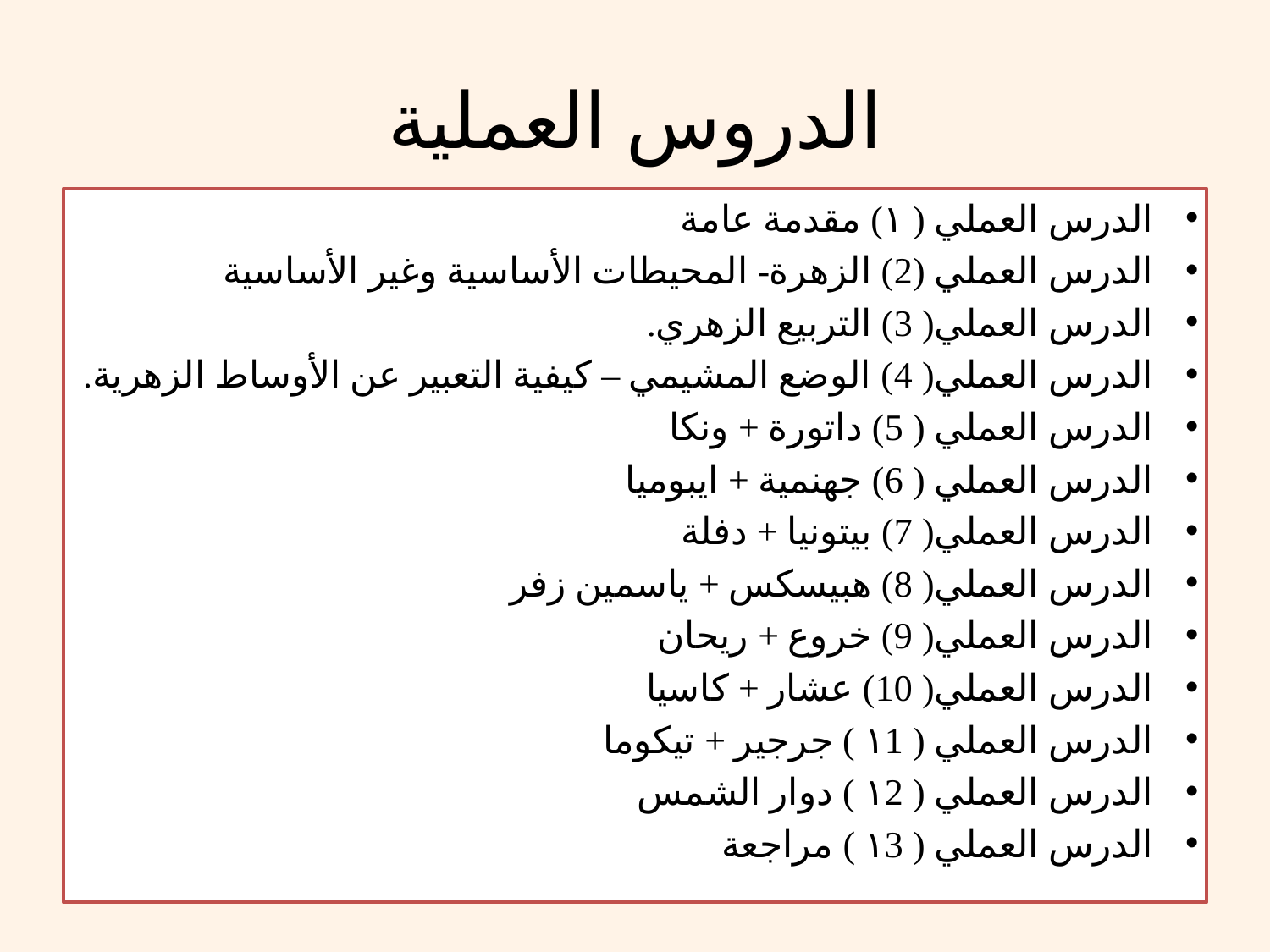

# الدروس العملية
الدرس العملي ( ١) مقدمة عامة
الدرس العملي (2) الزھرة- المحیطات الأساسیة وغیر الأساسیة
الدرس العملي( 3) التربیع الزھري.
الدرس العملي( 4) الوضع المشیمي – كیفیة التعبیر عن الأوساط الزھریة.
الدرس العملي ( 5) داتورة + ونكا
الدرس العملي ( 6) جھنمیة + ایبومیا
الدرس العملي( 7) بیتونیا + دفلة
الدرس العملي( 8) ھبیسكس + یاسمین زفر
الدرس العملي( 9) خروع + ریحان
الدرس العملي( 10) عشار + كاسیا
الدرس العملي ( ١1 ) جرجیر + تیكوما
الدرس العملي ( ١2 ) دوار الشمس
الدرس العملي ( ١3 ) مراجعة